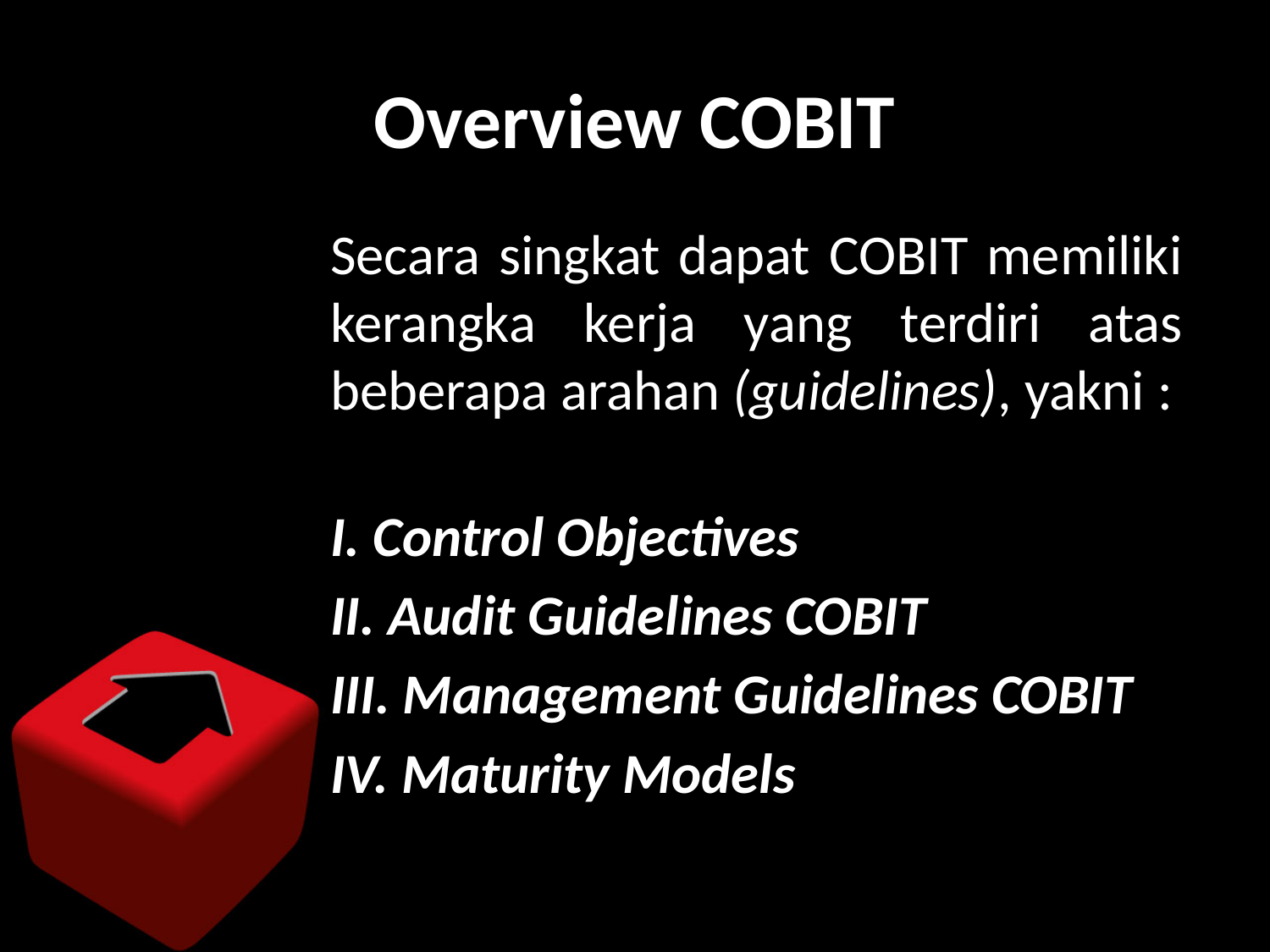

# Overview COBIT
Secara singkat dapat COBIT memiliki kerangka kerja yang terdiri atas beberapa arahan (guidelines), yakni :
I. Control Objectives
II. Audit Guidelines COBIT
III. Management Guidelines COBIT
IV. Maturity Models